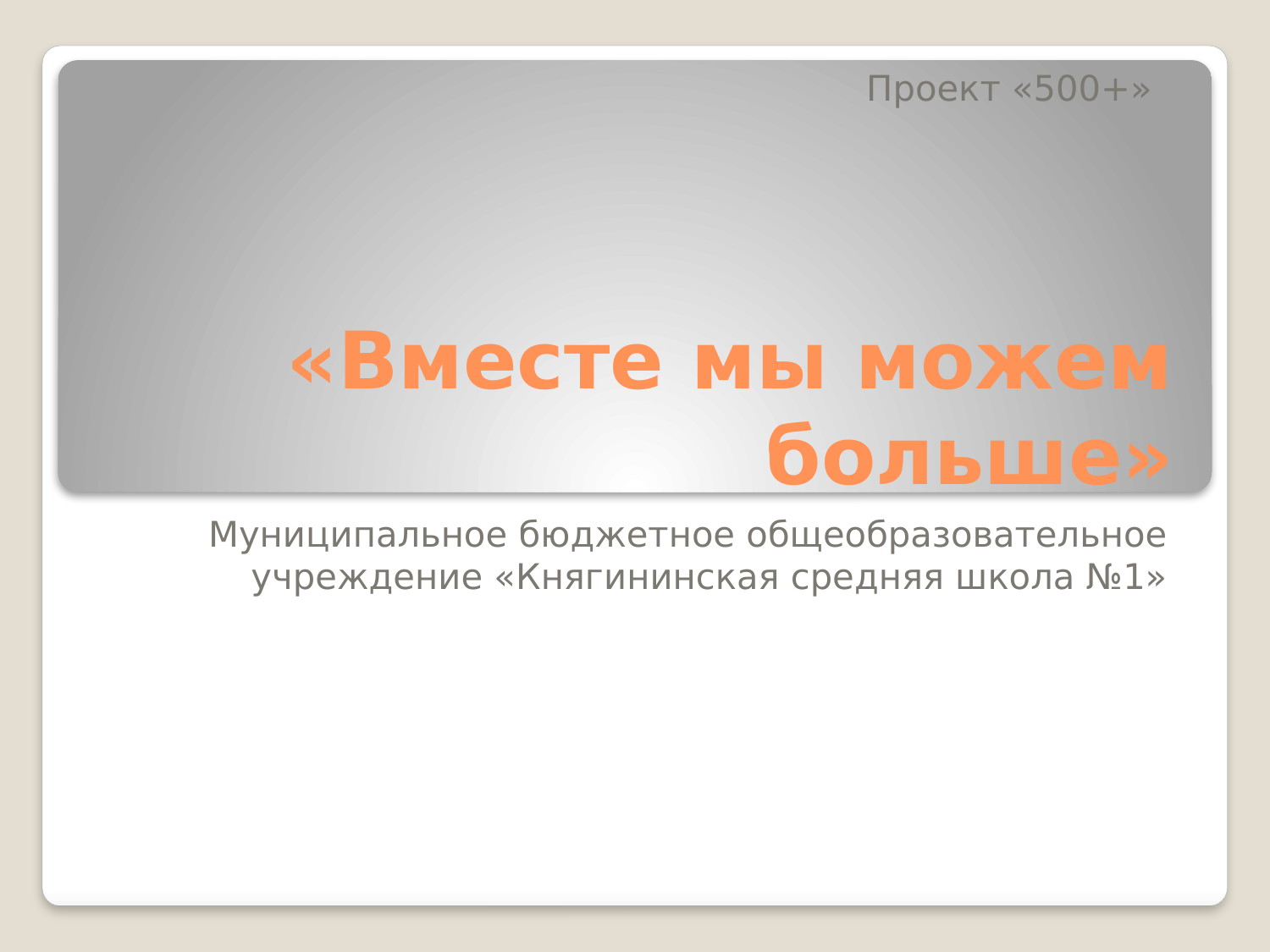

Проект «500+»
# «Вместе мы можем больше»
Муниципальное бюджетное общеобразовательное учреждение «Княгининская средняя школа №1»